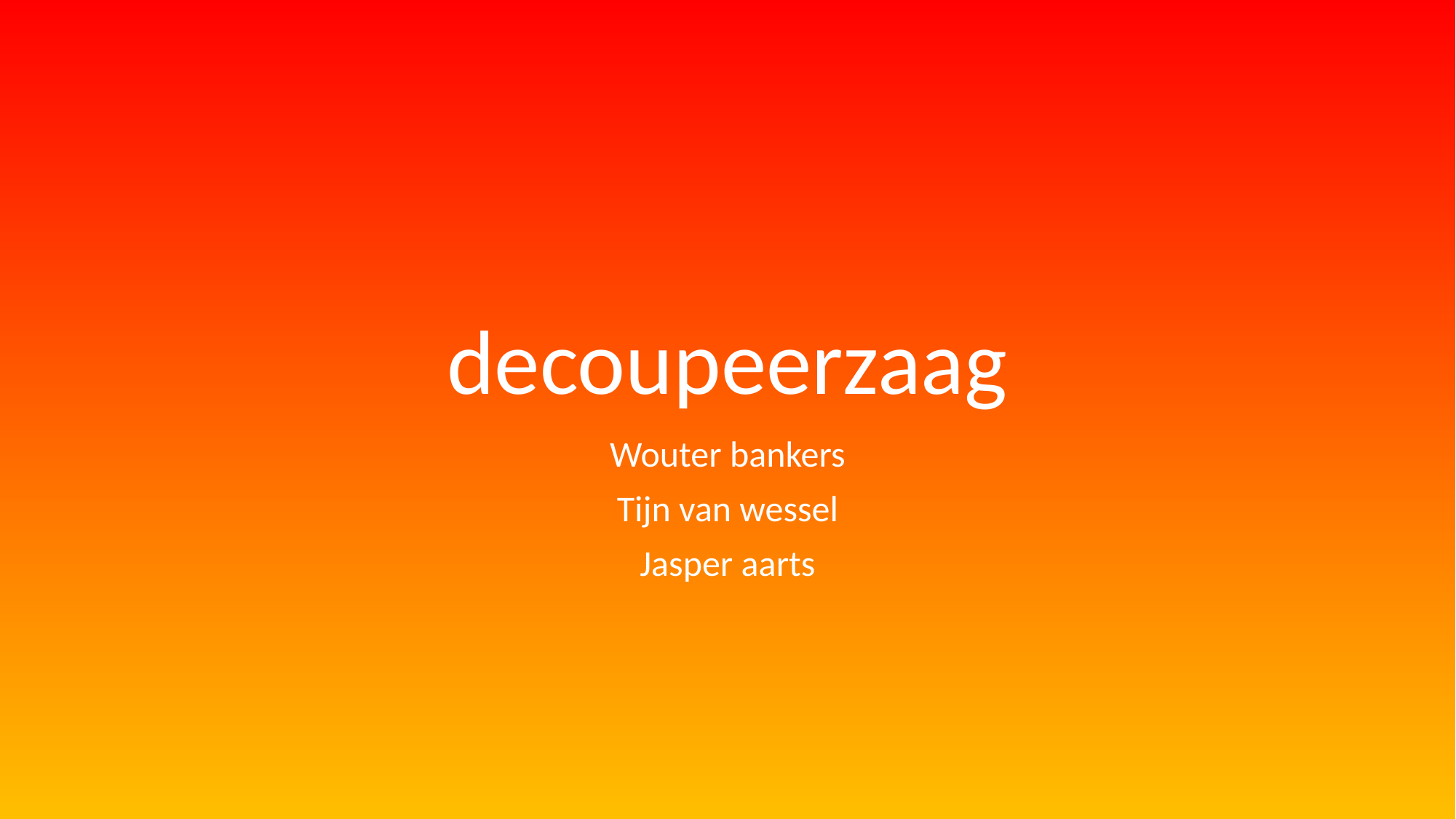

# decoupeerzaag
Wouter bankers
Tijn van wessel
Jasper aarts